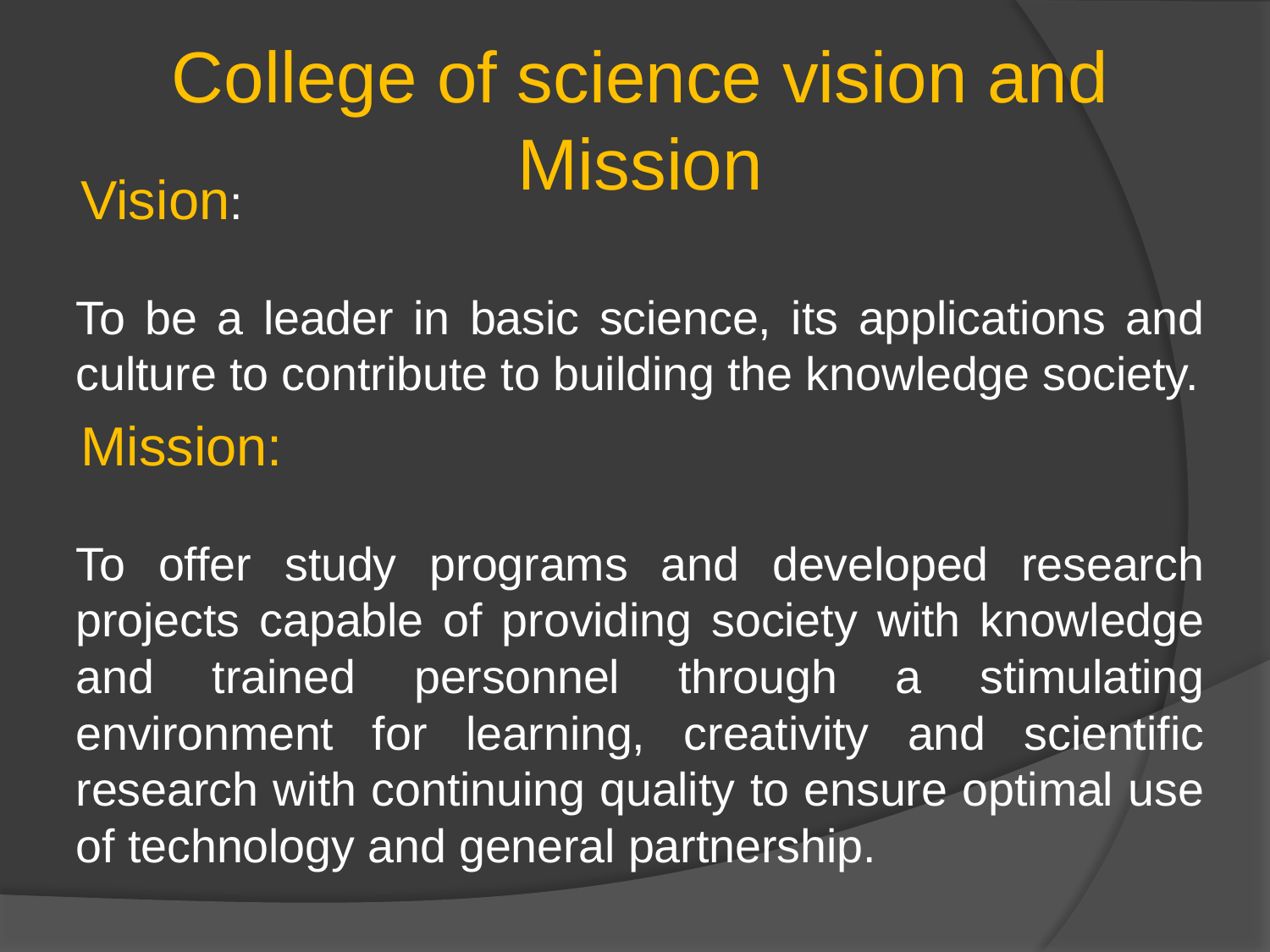

# College of science vision and Mission
Vision:
To be a leader in basic science, its applications and culture to contribute to building the knowledge society.
Mission:
To offer study programs and developed research projects capable of providing society with knowledge and trained personnel through a stimulating environment for learning, creativity and scientific research with continuing quality to ensure optimal use of technology and general partnership.